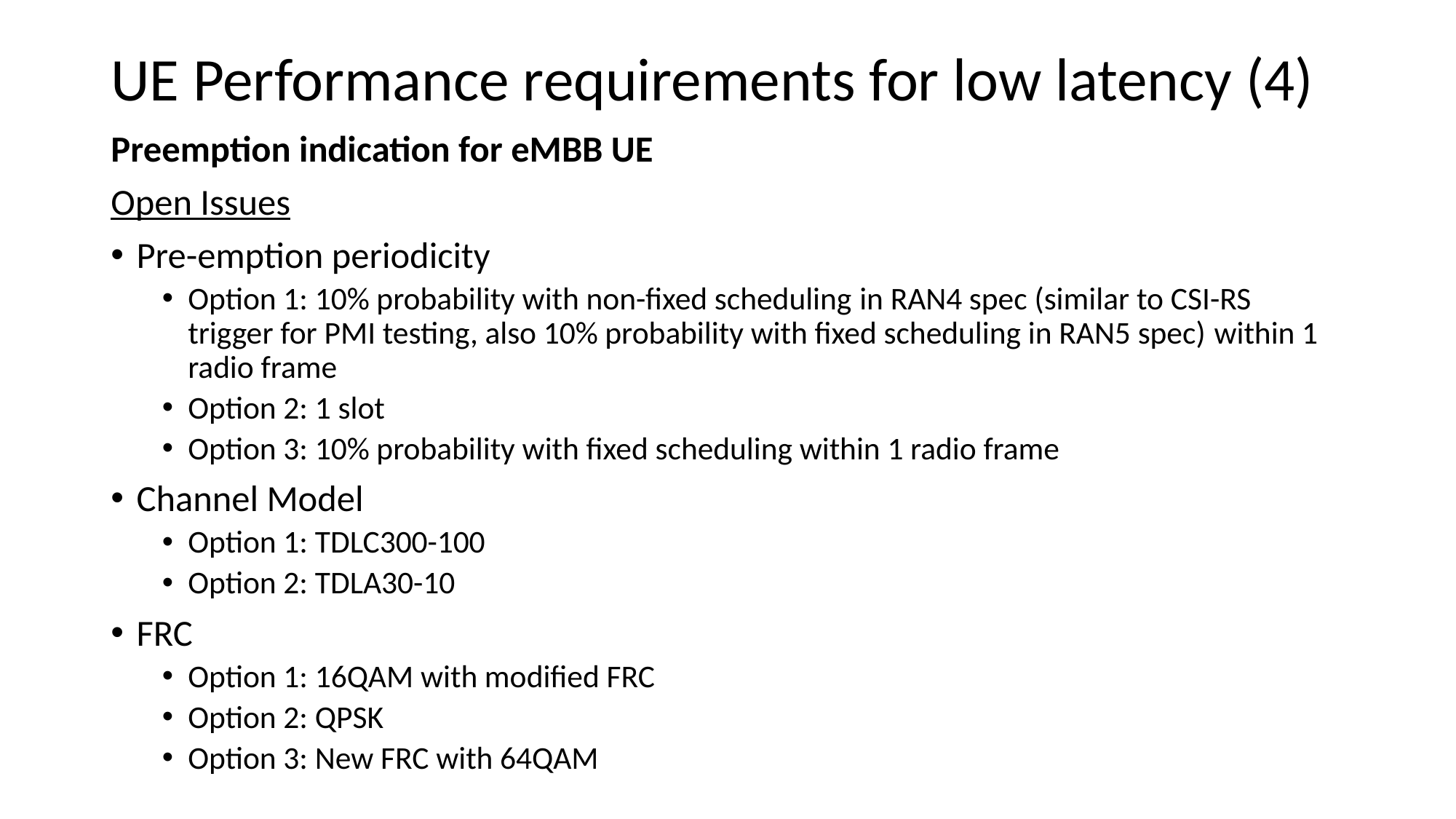

# UE Performance requirements for low latency (4)
Preemption indication for eMBB UE
Open Issues
Pre-emption periodicity
Option 1: 10% probability with non-fixed scheduling in RAN4 spec (similar to CSI-RS trigger for PMI testing, also 10% probability with fixed scheduling in RAN5 spec) within 1 radio frame
Option 2: 1 slot
Option 3: 10% probability with fixed scheduling within 1 radio frame
Channel Model
Option 1: TDLC300-100
Option 2: TDLA30-10
FRC
Option 1: 16QAM with modified FRC
Option 2: QPSK
Option 3: New FRC with 64QAM